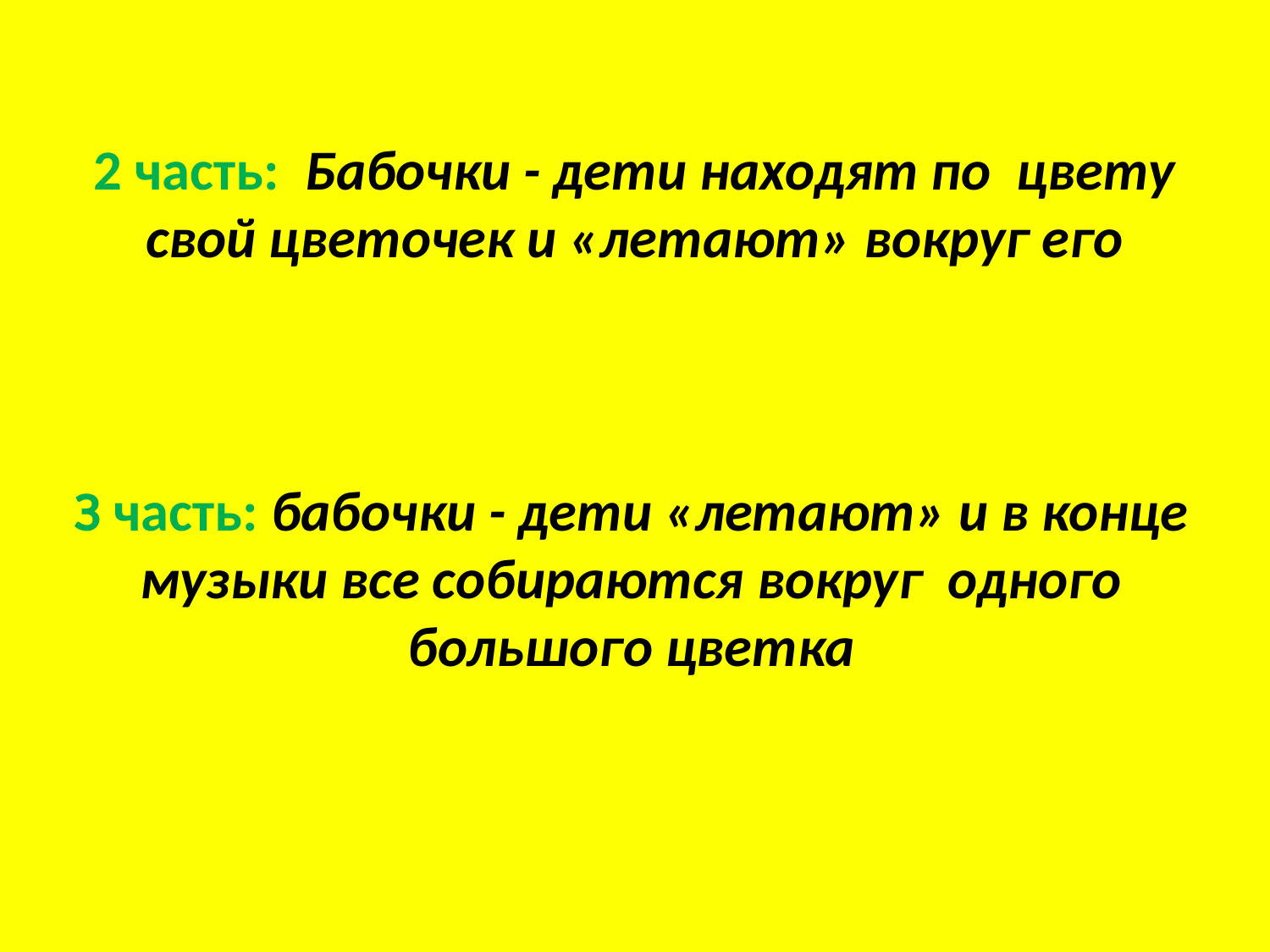

# 2 часть:  Бабочки - дети находят по  цвету свой цветочек и «летают» вокруг его
З часть: бабочки - дети «летают» и в конце музыки все собираются вокруг  одного большого цветка